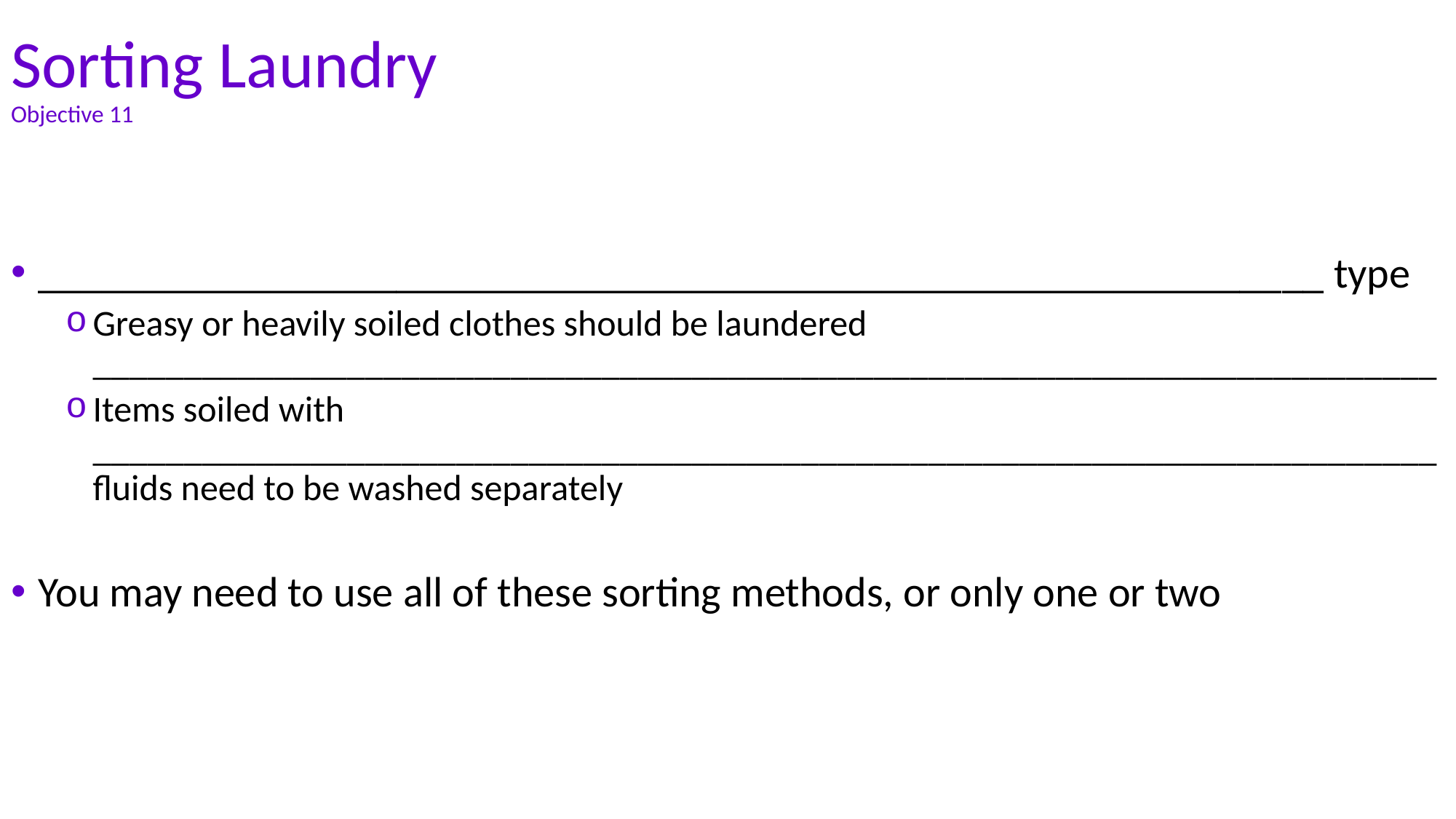

# Sorting Laundry Objective 11
_____________________________________________________________ type
Greasy or heavily soiled clothes should be laundered __________________________________________________________________________
Items soiled with __________________________________________________________________________ fluids need to be washed separately

You may need to use all of these sorting methods, or only one or two